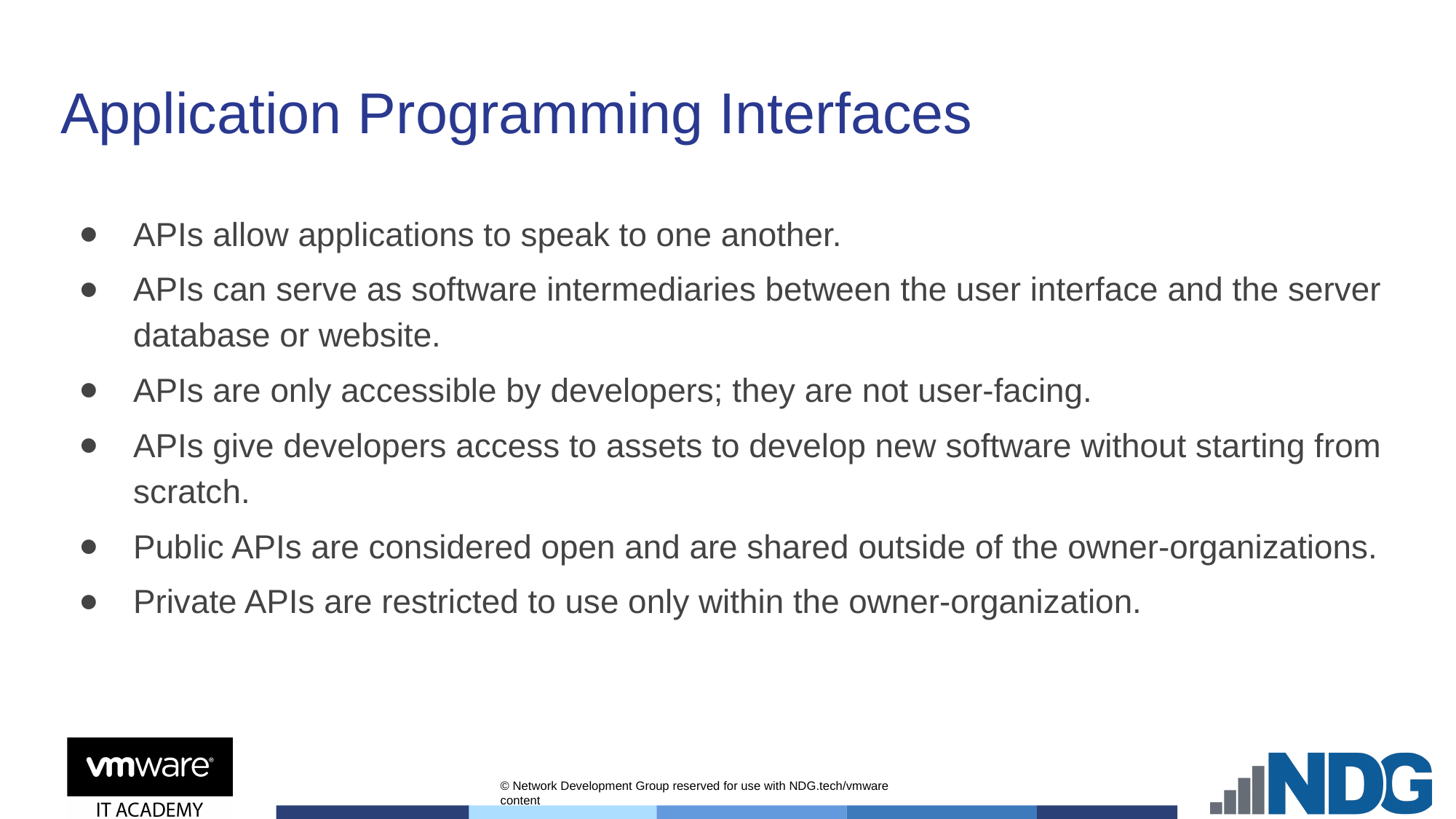

# Application Programming Interfaces
APIs allow applications to speak to one another.
APIs can serve as software intermediaries between the user interface and the server database or website.
APIs are only accessible by developers; they are not user-facing.
APIs give developers access to assets to develop new software without starting from scratch.
Public APIs are considered open and are shared outside of the owner-organizations.
Private APIs are restricted to use only within the owner-organization.